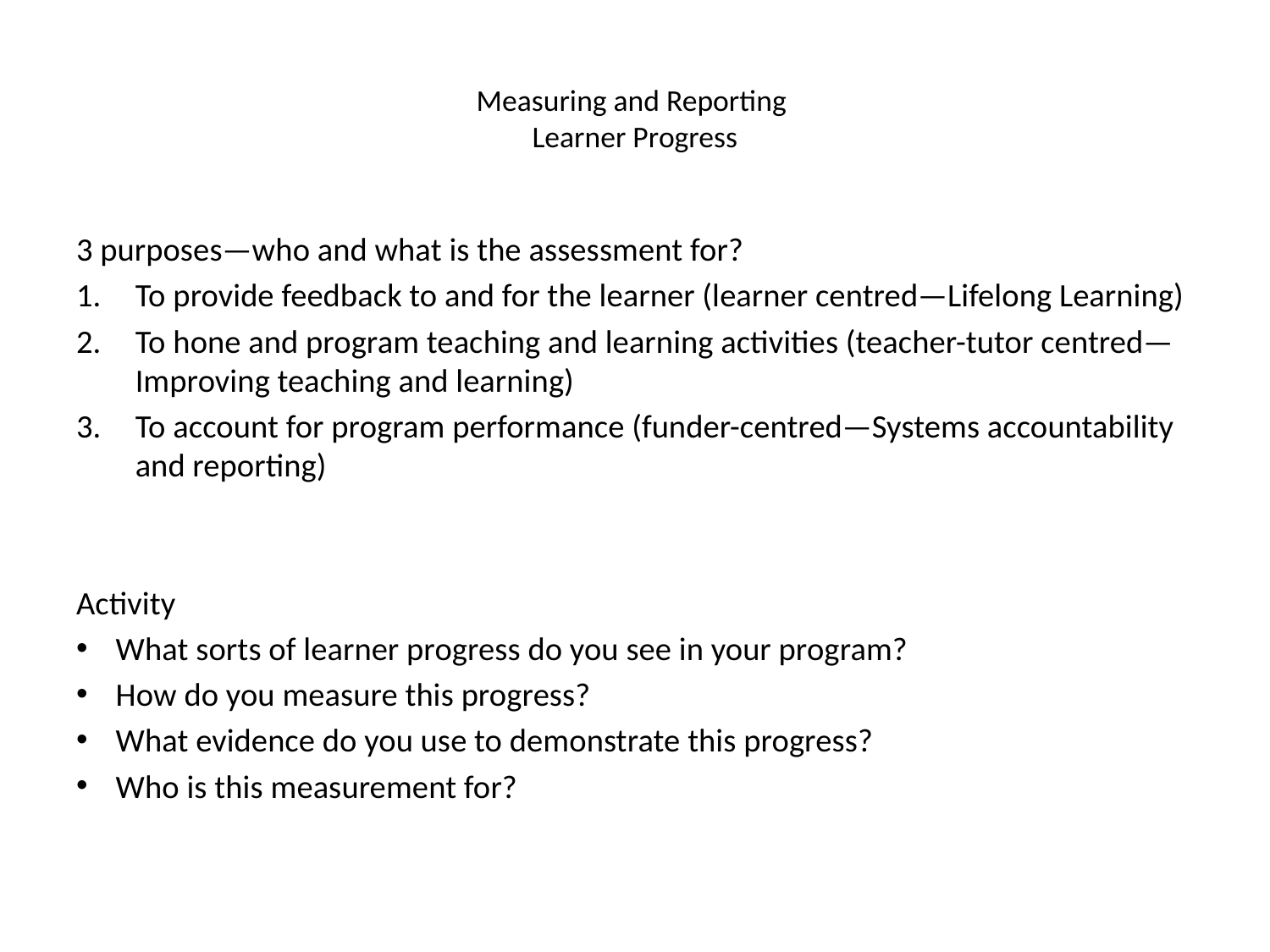

# Measuring and Reporting Learner Progress
3 purposes—who and what is the assessment for?
To provide feedback to and for the learner (learner centred—Lifelong Learning)
To hone and program teaching and learning activities (teacher-tutor centred—Improving teaching and learning)
To account for program performance (funder-centred—Systems accountability and reporting)

Activity
What sorts of learner progress do you see in your program?
How do you measure this progress?
What evidence do you use to demonstrate this progress?
Who is this measurement for?